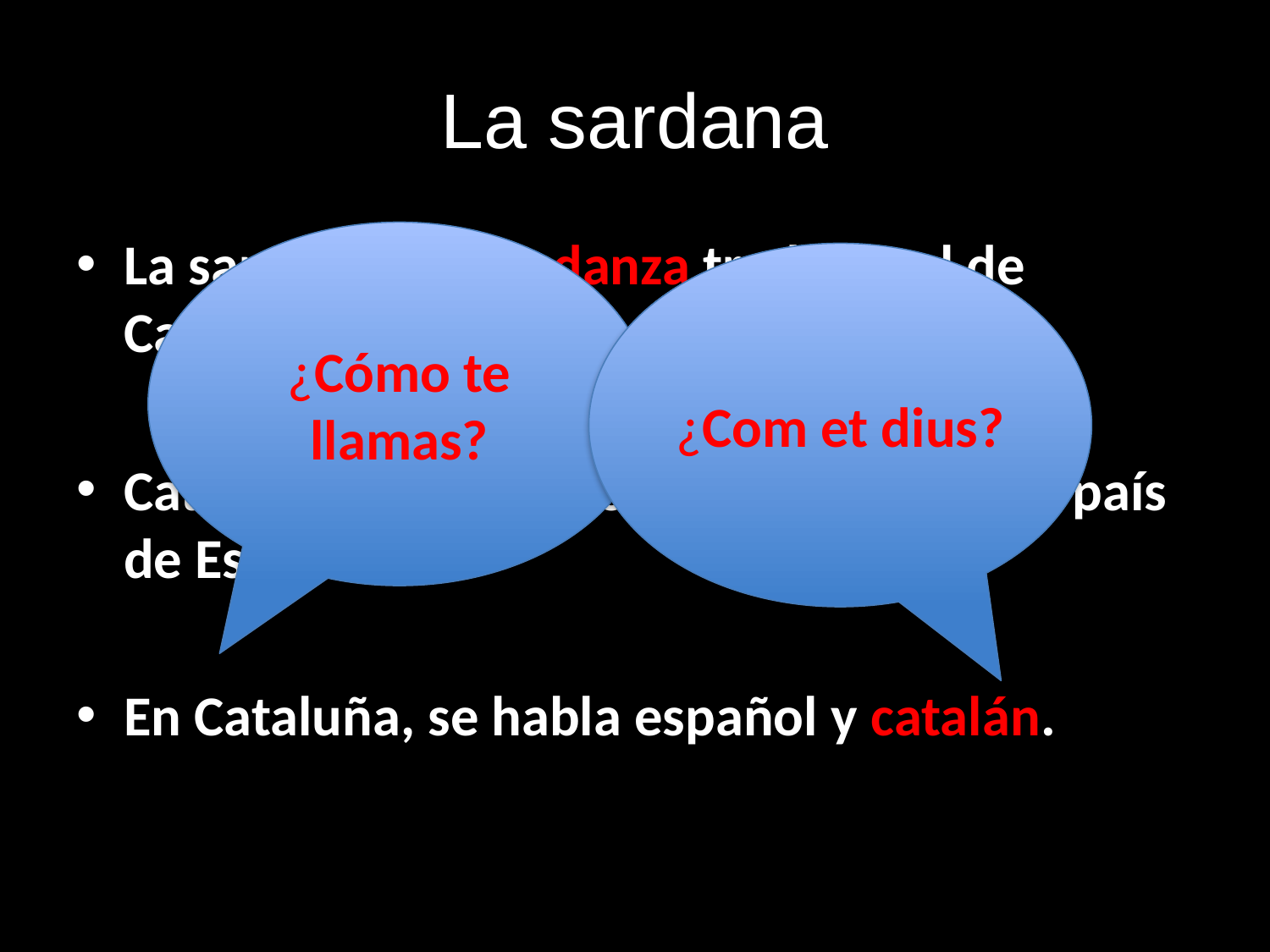

# La sardana
La sardana es una danza tradicional de Cataluña.

Cataluña es una region en el noreste del país de España.

En Cataluña, se habla español y catalán.
¿Cómo te llamas?
¿Com et dius?